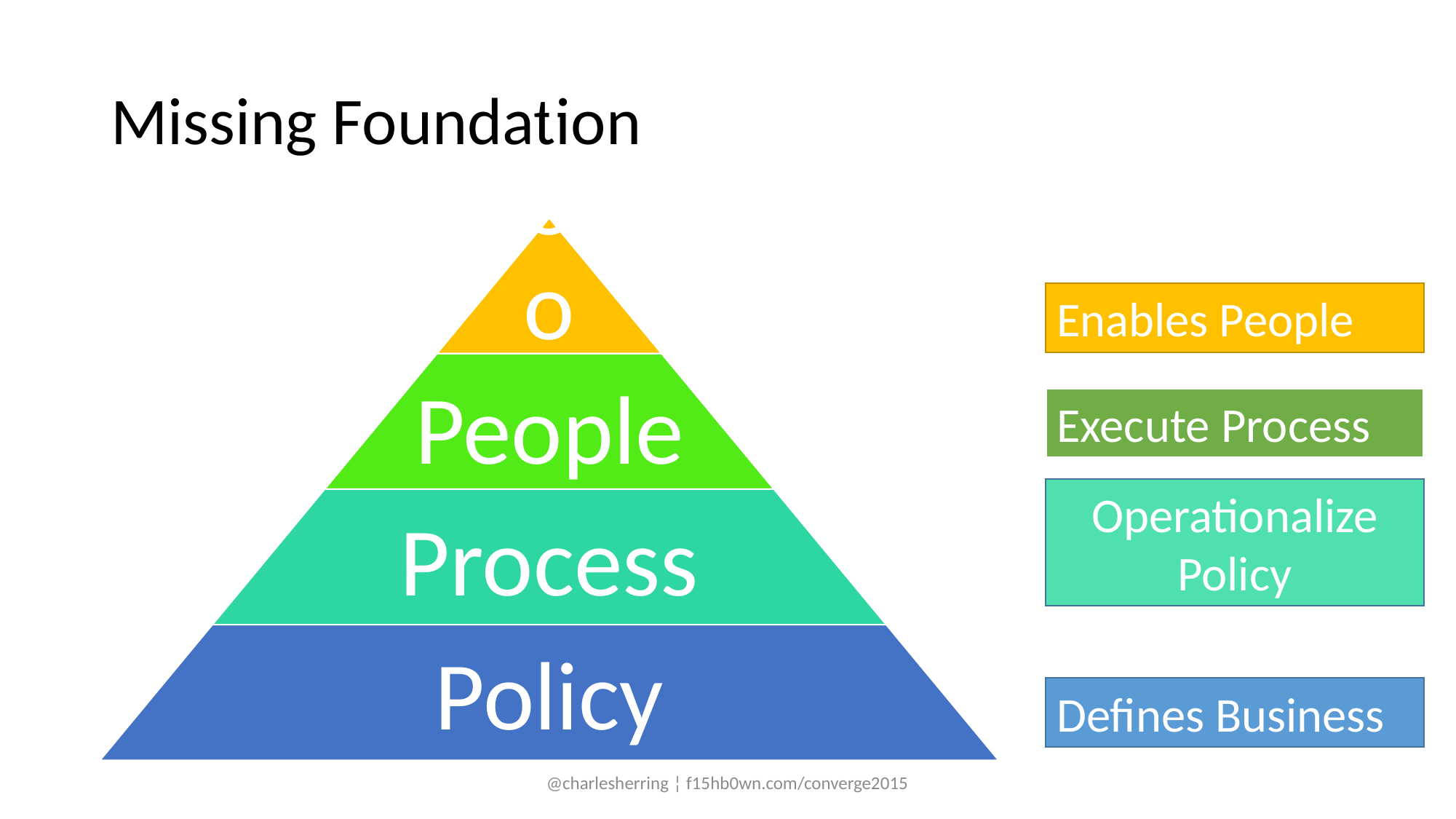

# Missing Foundation
Tools
People
Process
Policy
Enables People
Execute Process
Operationalize Policy
Defines Business
@charlesherring ¦ f15hb0wn.com/converge2015